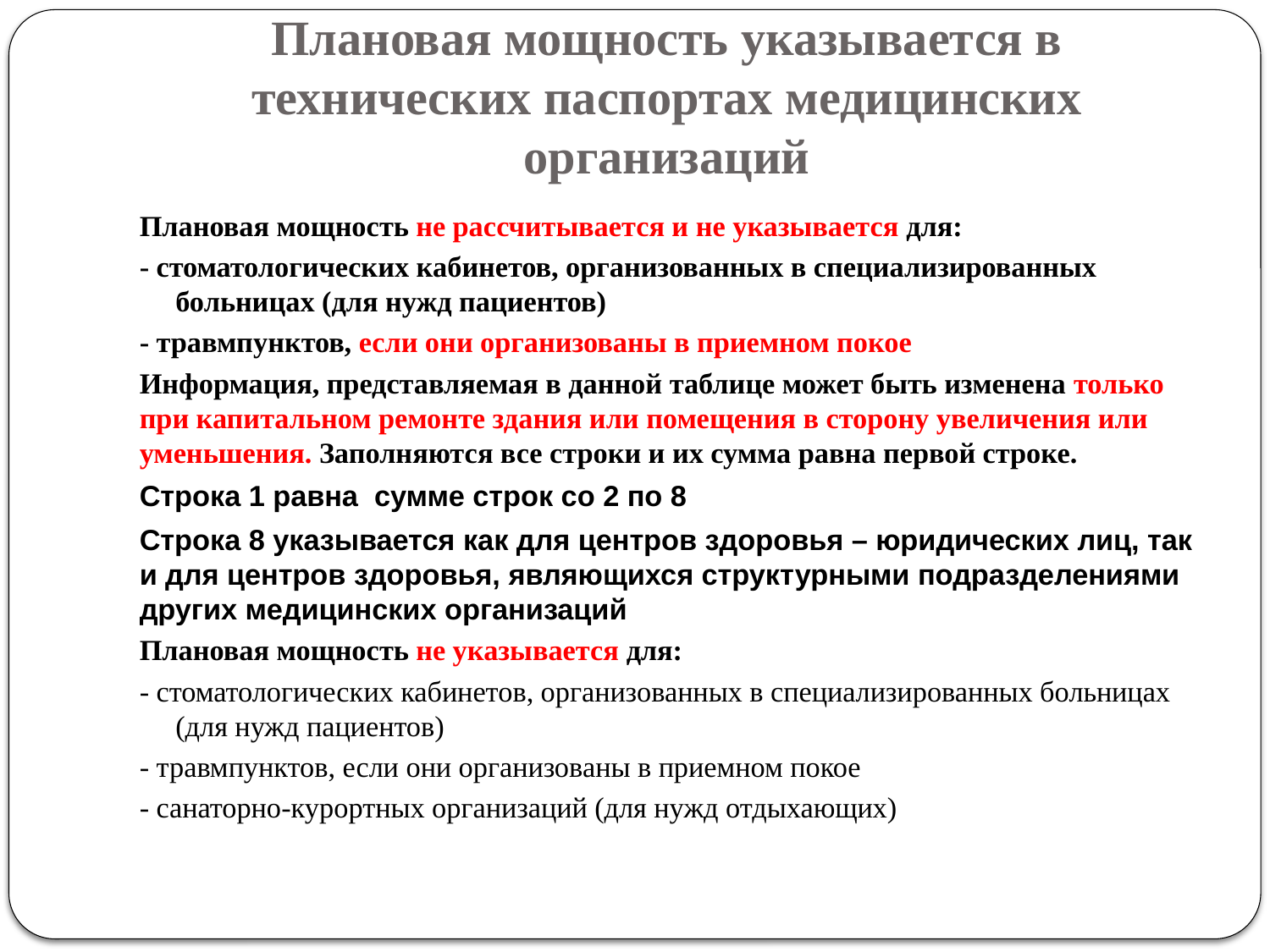

# Плановая мощность указывается в технических паспортах медицинских организаций
Плановая мощность не рассчитывается и не указывается для:
- стоматологических кабинетов, организованных в специализированных больницах (для нужд пациентов)
- травмпунктов, если они организованы в приемном покое
Информация, представляемая в данной таблице может быть изменена только при капитальном ремонте здания или помещения в сторону увеличения или уменьшения. Заполняются все строки и их сумма равна первой строке.
Строка 1 равна  сумме строк со 2 по 8
Строка 8 указывается как для центров здоровья – юридических лиц, так и для центров здоровья, являющихся структурными подразделениями других медицинских организаций
Плановая мощность не указывается для:
- стоматологических кабинетов, организованных в специализированных больницах (для нужд пациентов)
- травмпунктов, если они организованы в приемном покое
- санаторно-курортных организаций (для нужд отдыхающих)